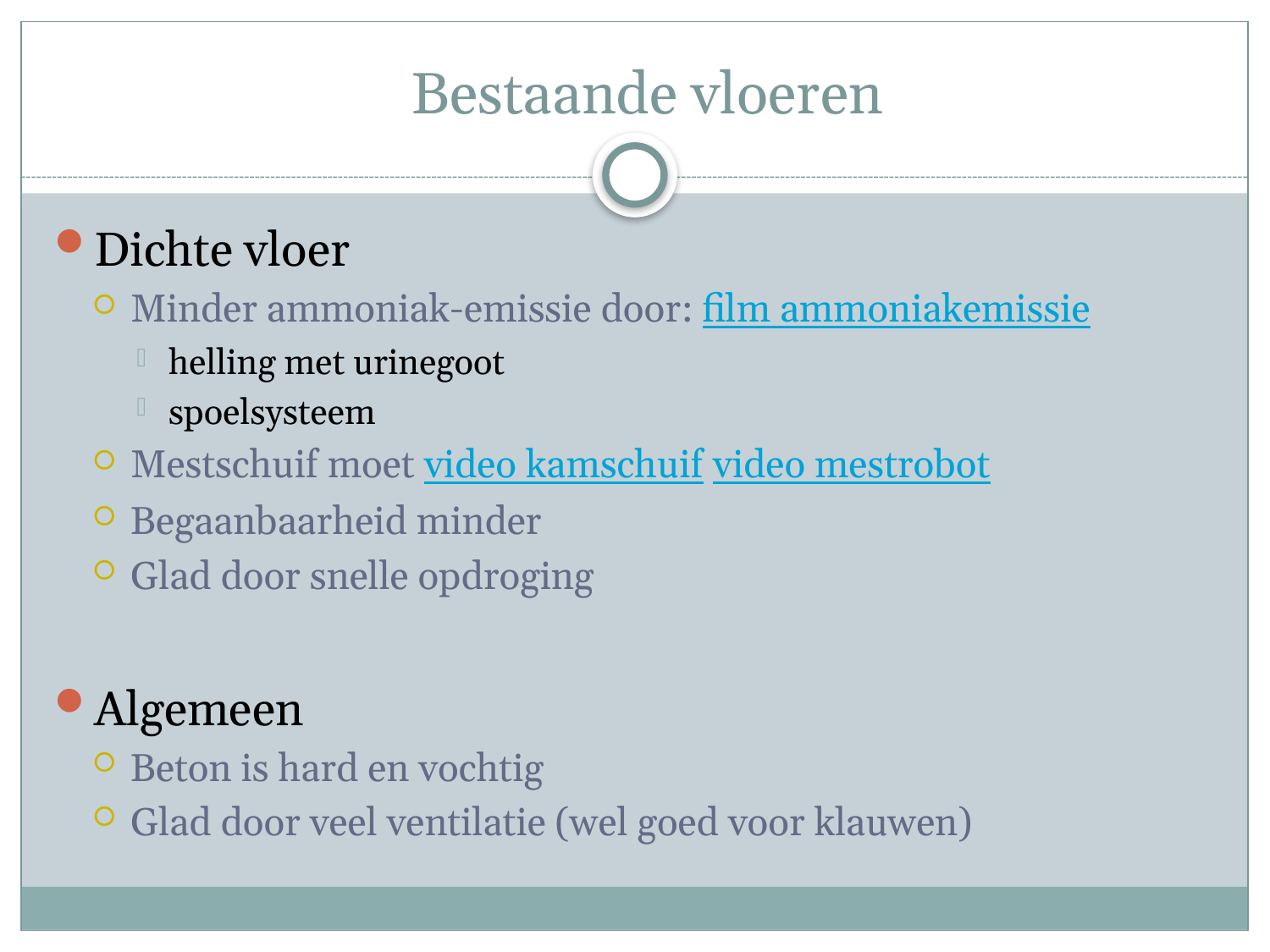

# Bestaande vloeren
Dichte vloer
Minder ammoniak-emissie door: film ammoniakemissie
helling met urinegoot
spoelsysteem
Mestschuif moet video kamschuif video mestrobot
Begaanbaarheid minder
Glad door snelle opdroging

Algemeen
Beton is hard en vochtig
Glad door veel ventilatie (wel goed voor klauwen)